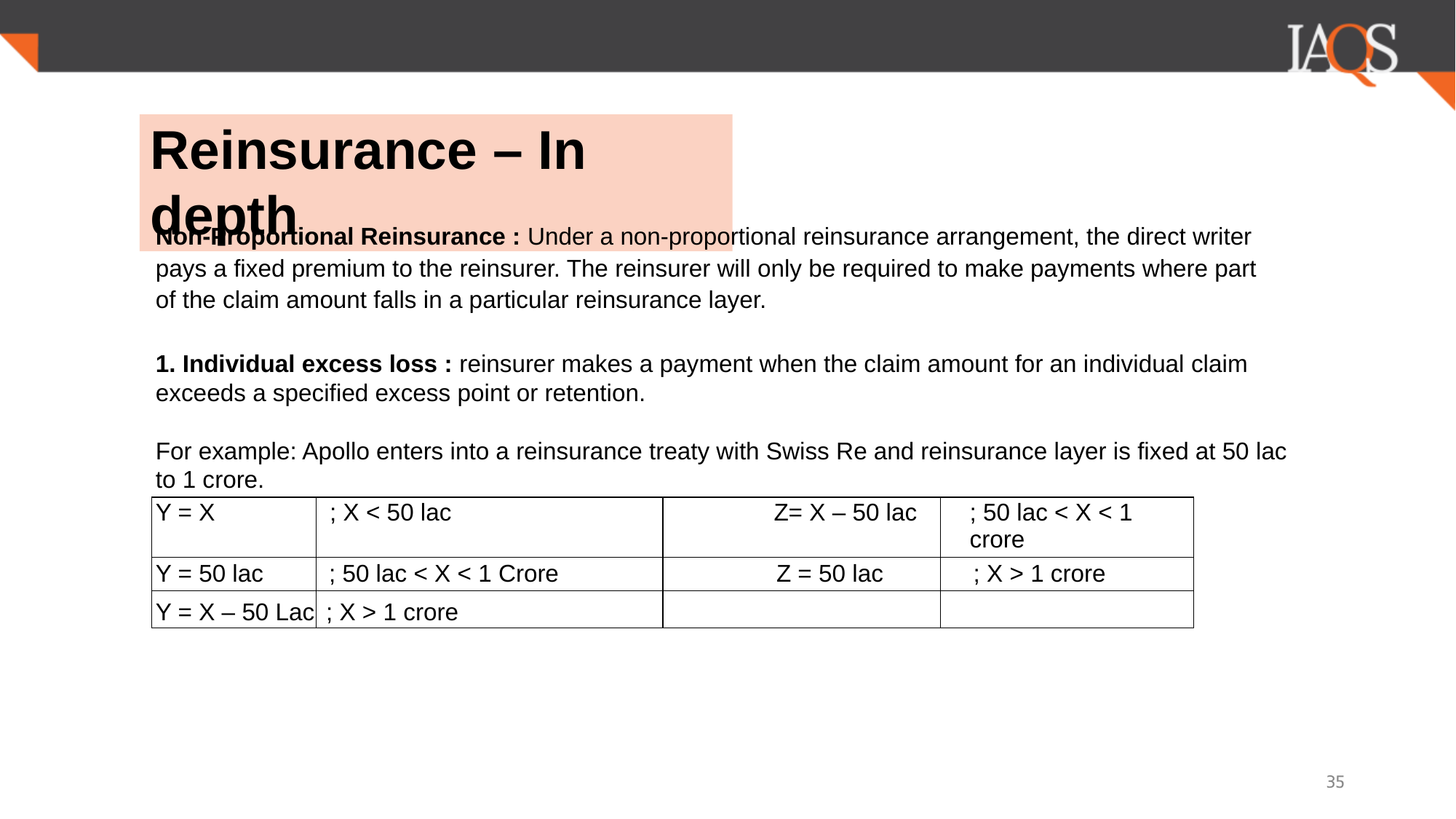

# Reinsurance – In depth
Non-Proportional Reinsurance : Under a non-proportional reinsurance arrangement, the direct writer pays a fixed premium to the reinsurer. The reinsurer will only be required to make payments where part of the claim amount falls in a particular reinsurance layer.

1. Individual excess loss : reinsurer makes a payment when the claim amount for an individual claim
exceeds a specified excess point or retention.
For example: Apollo enters into a reinsurance treaty with Swiss Re and reinsurance layer is fixed at 50 lac to 1 crore.
| Y = X | ; X < 50 lac | Z= X – 50 lac | ; 50 lac < X < 1 crore |
| --- | --- | --- | --- |
| Y = 50 lac | ; 50 lac < X < 1 Crore | Z = 50 lac | ; X > 1 crore |
| Y = X – 50 Lac | ; X > 1 crore |  |  |
35